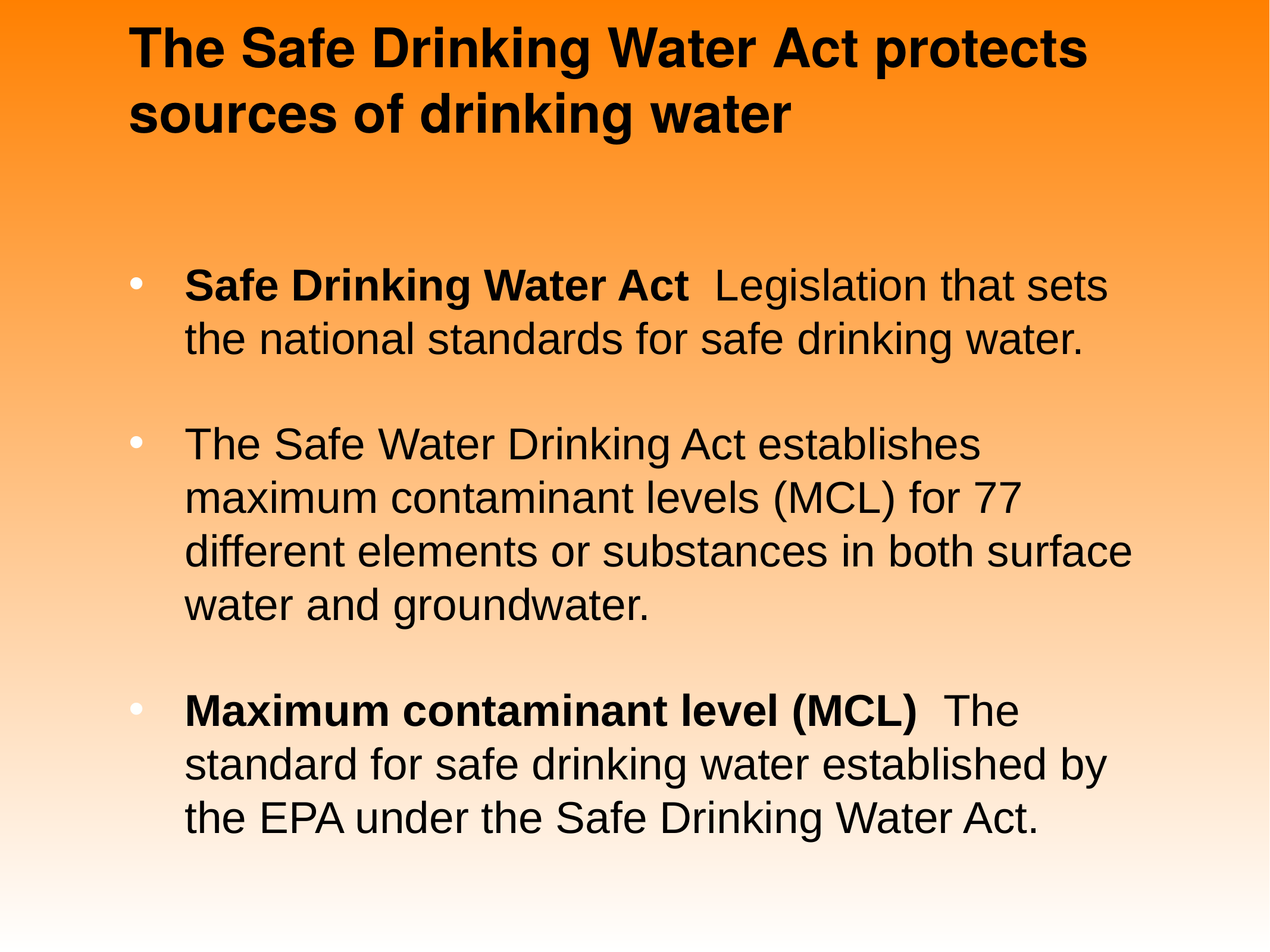

# The Safe Drinking Water Act protects sources of drinking water
Safe Drinking Water Act  Legislation that sets the national standards for safe drinking water.
The Safe Water Drinking Act establishes maximum contaminant levels (MCL) for 77 different elements or substances in both surface water and groundwater.
Maximum contaminant level (MCL)  The standard for safe drinking water established by the EPA under the Safe Drinking Water Act.